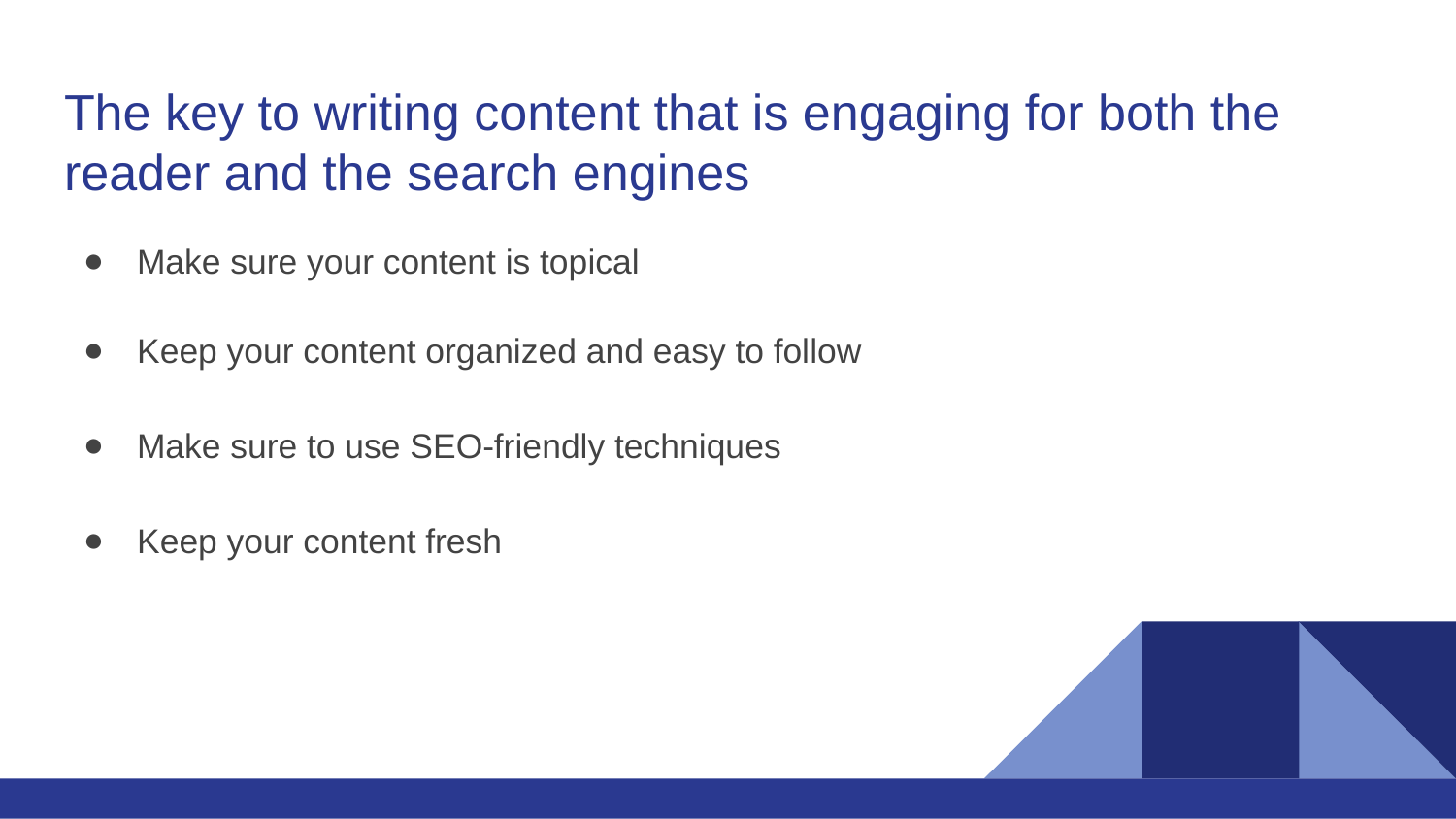

# The key to writing content that is engaging for both the reader and the search engines
Make sure your content is topical
Keep your content organized and easy to follow
Make sure to use SEO-friendly techniques
Keep your content fresh